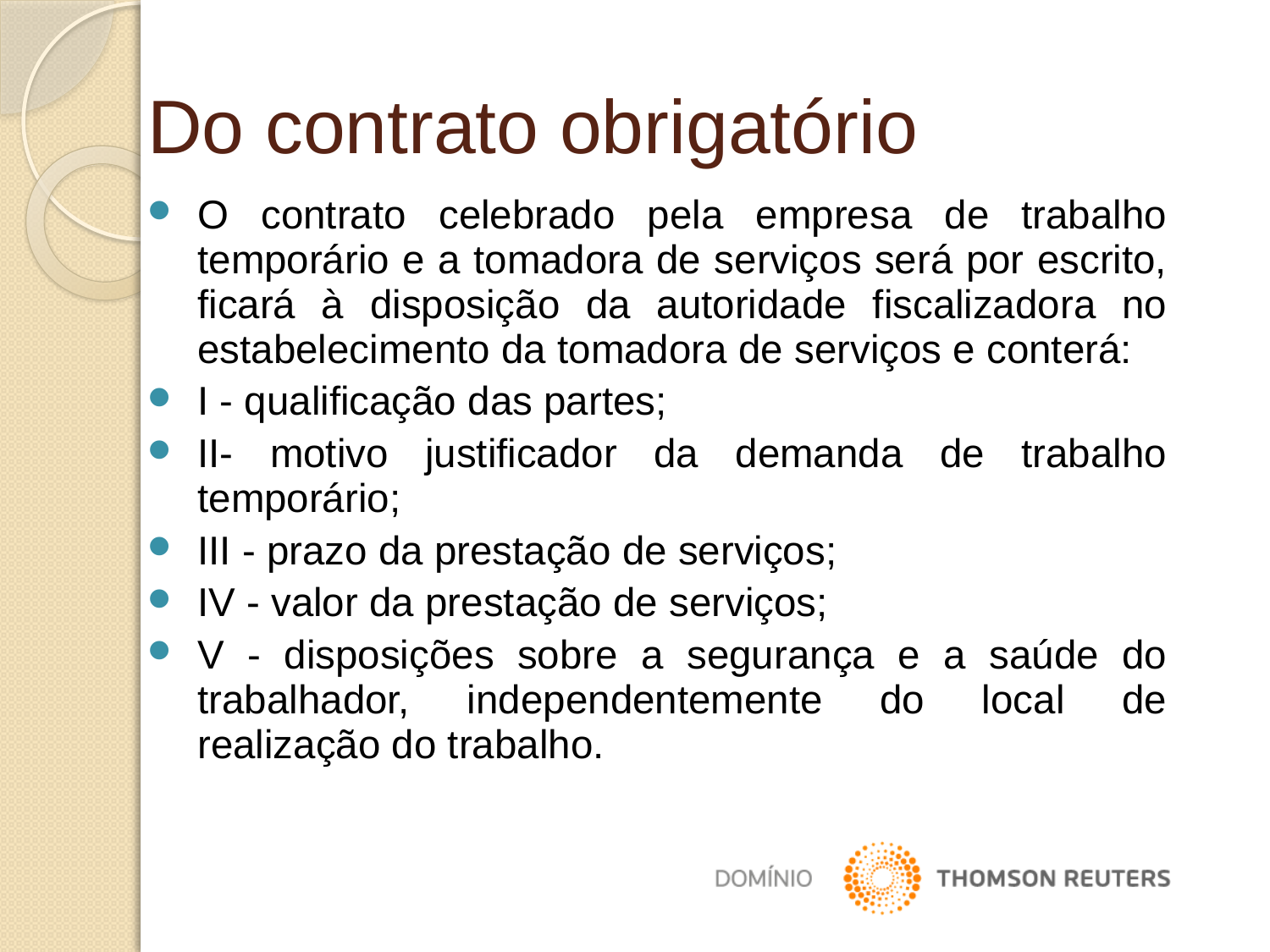

Do contrato obrigatório
O contrato celebrado pela empresa de trabalho temporário e a tomadora de serviços será por escrito, ficará à disposição da autoridade fiscalizadora no estabelecimento da tomadora de serviços e conterá:
I - qualificação das partes;
II- motivo justificador da demanda de trabalho temporário;
III - prazo da prestação de serviços;
IV - valor da prestação de serviços;
V - disposições sobre a segurança e a saúde do trabalhador, independentemente do local de realização do trabalho.